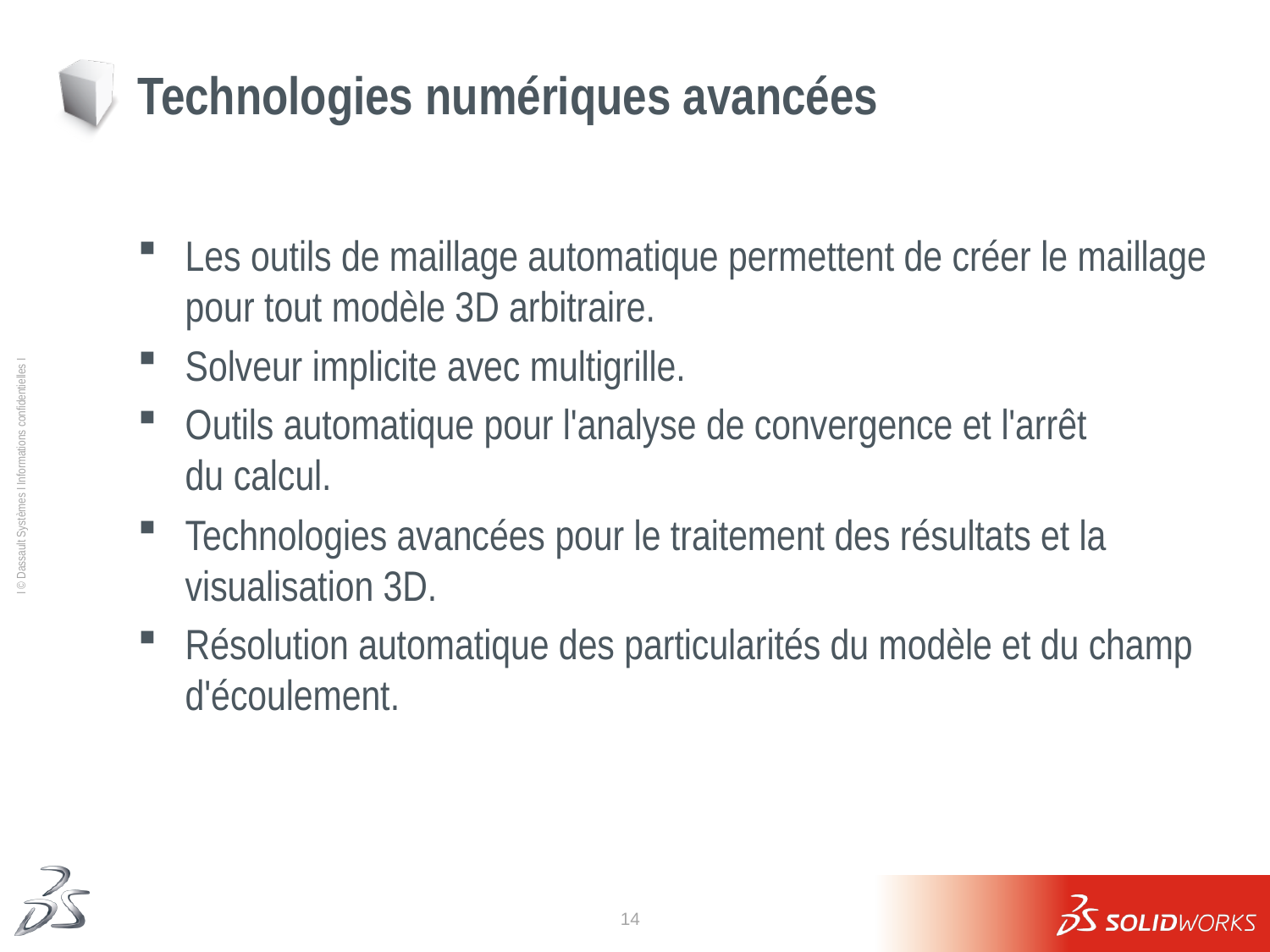

# Technologies numériques avancées
Les outils de maillage automatique permettent de créer le maillage pour tout modèle 3D arbitraire.
Solveur implicite avec multigrille.
Outils automatique pour l'analyse de convergence et l'arrêt du calcul.
Technologies avancées pour le traitement des résultats et la visualisation 3D.
Résolution automatique des particularités du modèle et du champ d'écoulement.